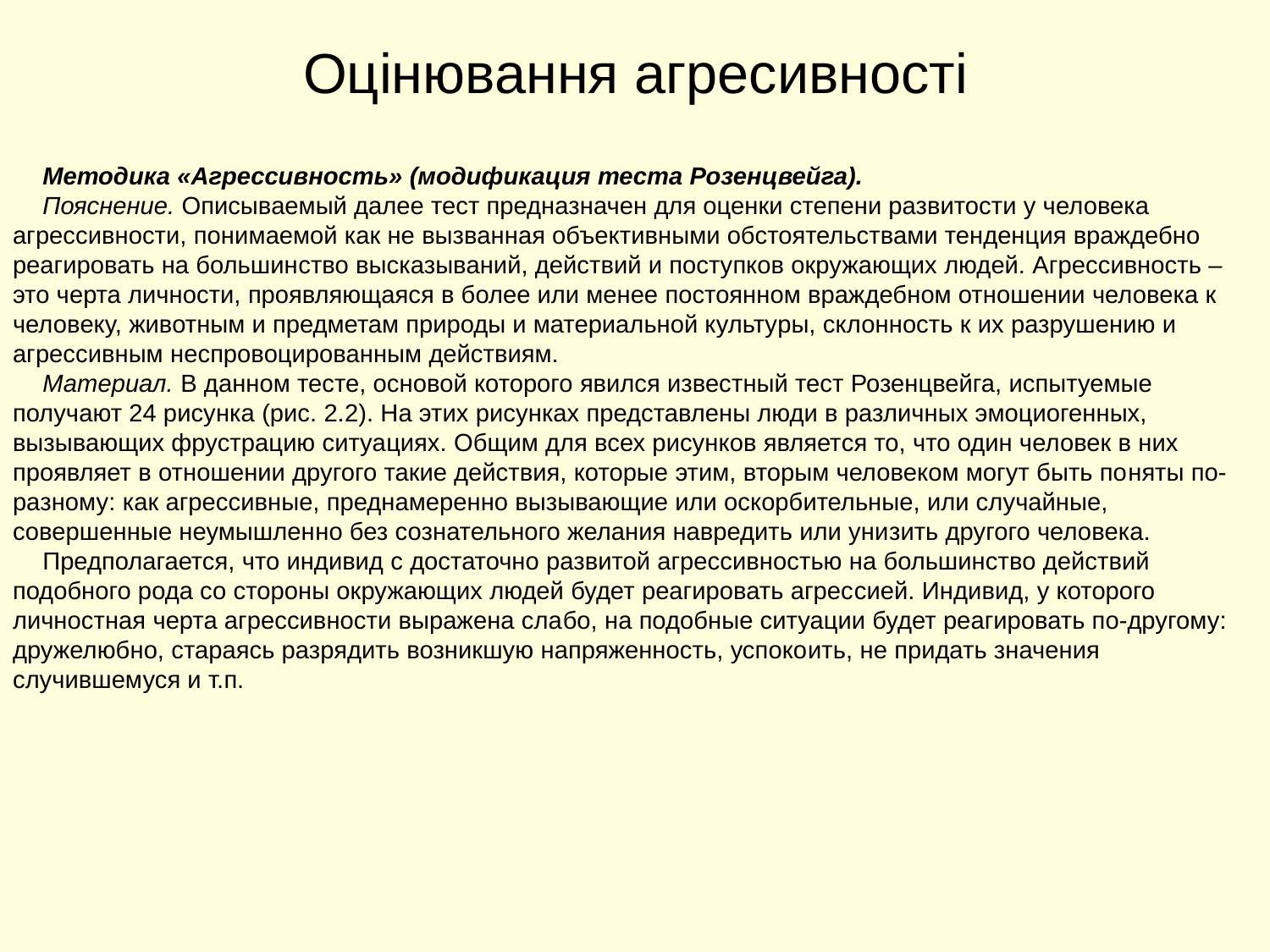

# Оцінювання агресивності

Методика «Агрессивность» (модификация теста Розенцвейга).
Пояснение. Описываемый далее тест предназначен для оценки степени развитости у человека агрессивности, пони­маемой как не вызванная объективными обстоятельствами тенденция враждебно реагировать на большин­ство высказываний, действий и поступков окружающих людей. Агрессивность – это черта личности, проявляющаяся в более или менее постоянном враждебном отношении человека к чело­веку, животным и предметам природы и материальной культу­ры, склонность к их разрушению и агрессивным неспровоцированным действиям.
Материал. В данном тесте, основой которого явился известный тест Розенцвейга, испытуемые получают 24 рисунка (рис. 2.2). На этих рисунках представлены люди в различных эмоциогенных, вызывающих фрустрацию ситуа­циях. Общим для всех рисунков являет­ся то, что один человек в них проявляет в отношении другого такие действия, которые этим, вторым человеком могут быть по­няты по-разному: как агрессивные, преднамеренно вызывающие или оскорбительные, или случайные, совершенные неумышлен­но без сознательного желания навредить или уни­зить другого человека.
Предполагается, что индивид с достаточно развитой агрессивностью на большинство действий подобного рода со стороны окружающих людей будет реагировать агрес­сией. Инди­вид, у которого личностная черта агрессивности выражена сла­бо, на подобные ситуации будет реагировать по-другому: друже­любно, стараясь разрядить возникшую напряженность, успоко­ить, не придать значения случившемуся и т.п.